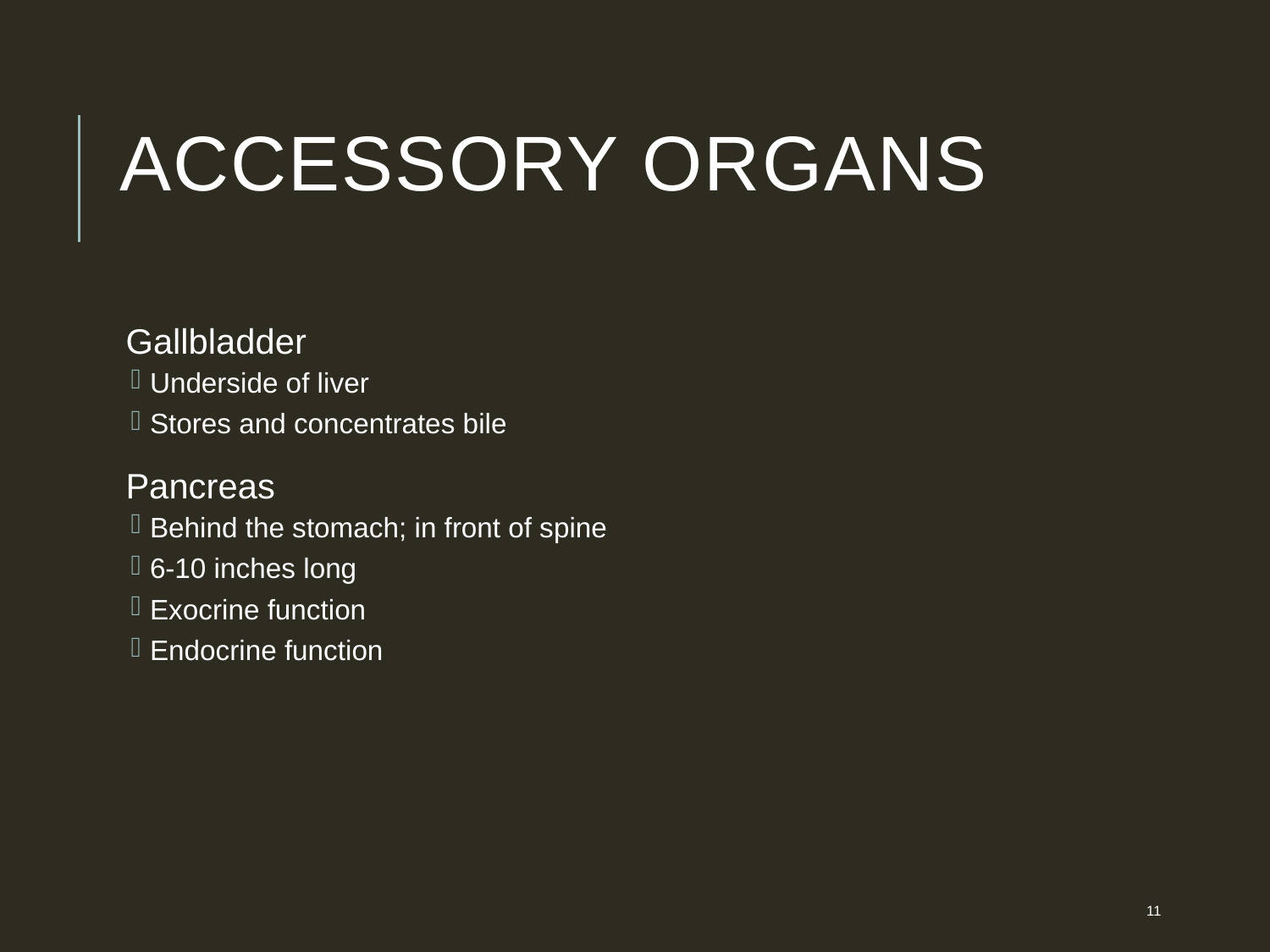

# Accessory Organs
Gallbladder
Underside of liver
Stores and concentrates bile
Pancreas
Behind the stomach; in front of spine
6-10 inches long
Exocrine function
Endocrine function
 11